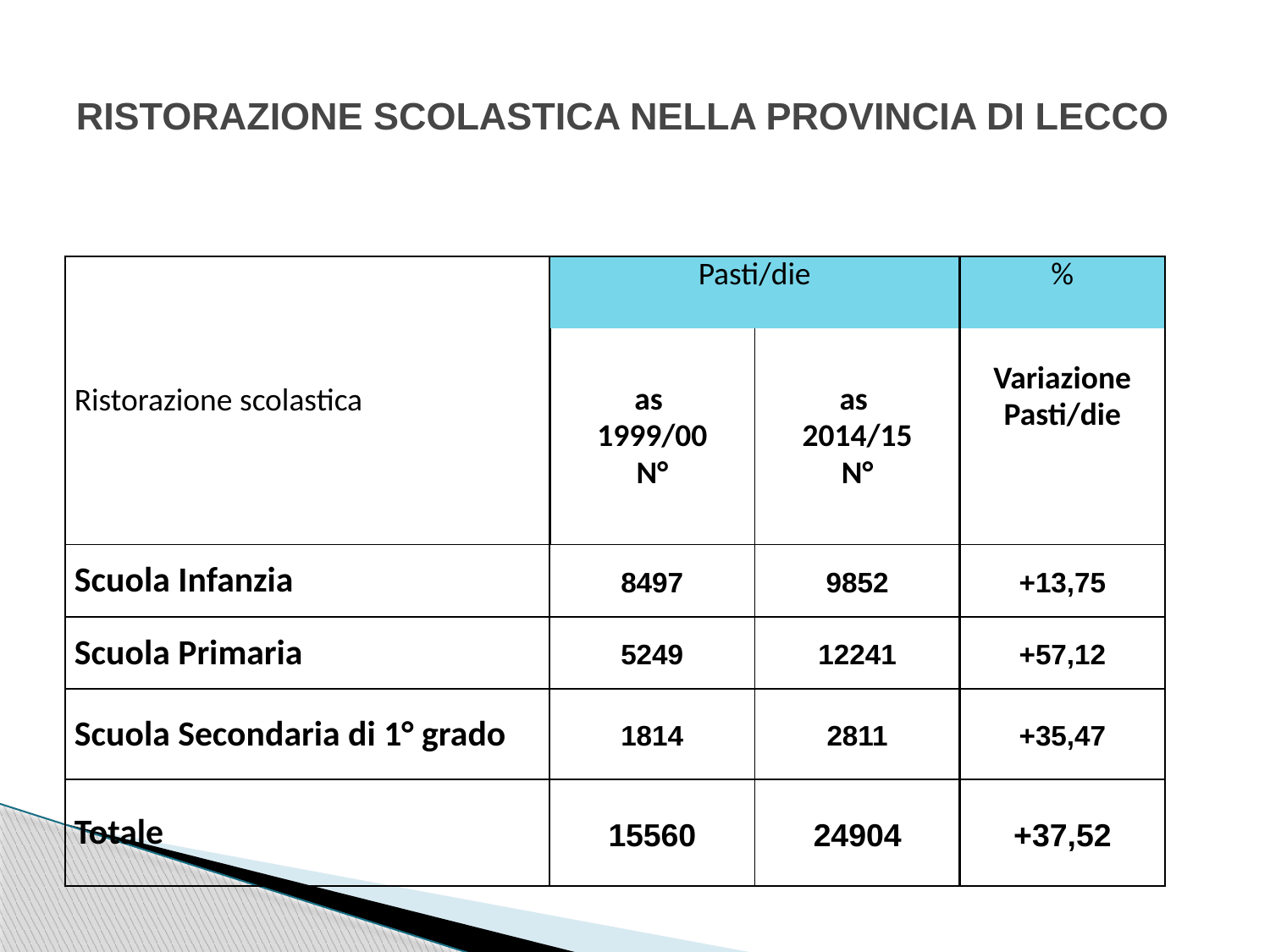

# RISTORAZIONE SCOLASTICA NELLA PROVINCIA DI LECCO
| Ristorazione scolastica | Pasti/die |  | % |
| --- | --- | --- | --- |
|  | as 1999/00 N° | as 2014/15 N° | Variazione Pasti/die |
| Scuola Infanzia | 8497 | 9852 | +13,75 |
| Scuola Primaria | 5249 | 12241 | +57,12 |
| Scuola Secondaria di 1° grado | 1814 | 2811 | +35,47 |
| Totale | 15560 | 24904 | +37,52 |